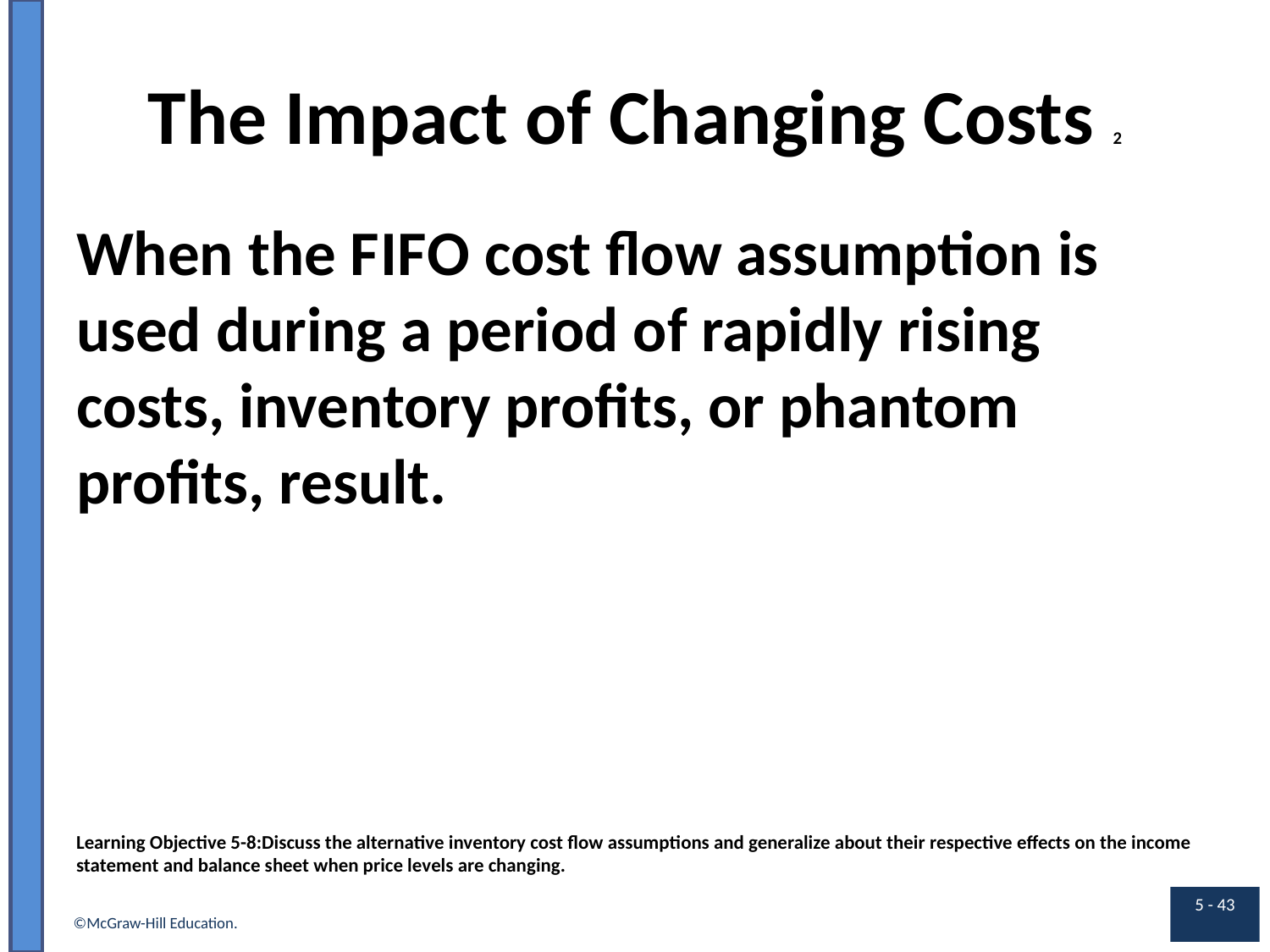

# The Impact of Changing Costs 2
When the F I F O cost flow assumption is used during a period of rapidly rising costs, inventory profits, or phantom profits, result.
Learning Objective 5-8:Discuss the alternative inventory cost flow assumptions and generalize about their respective effects on the income statement and balance sheet when price levels are changing.